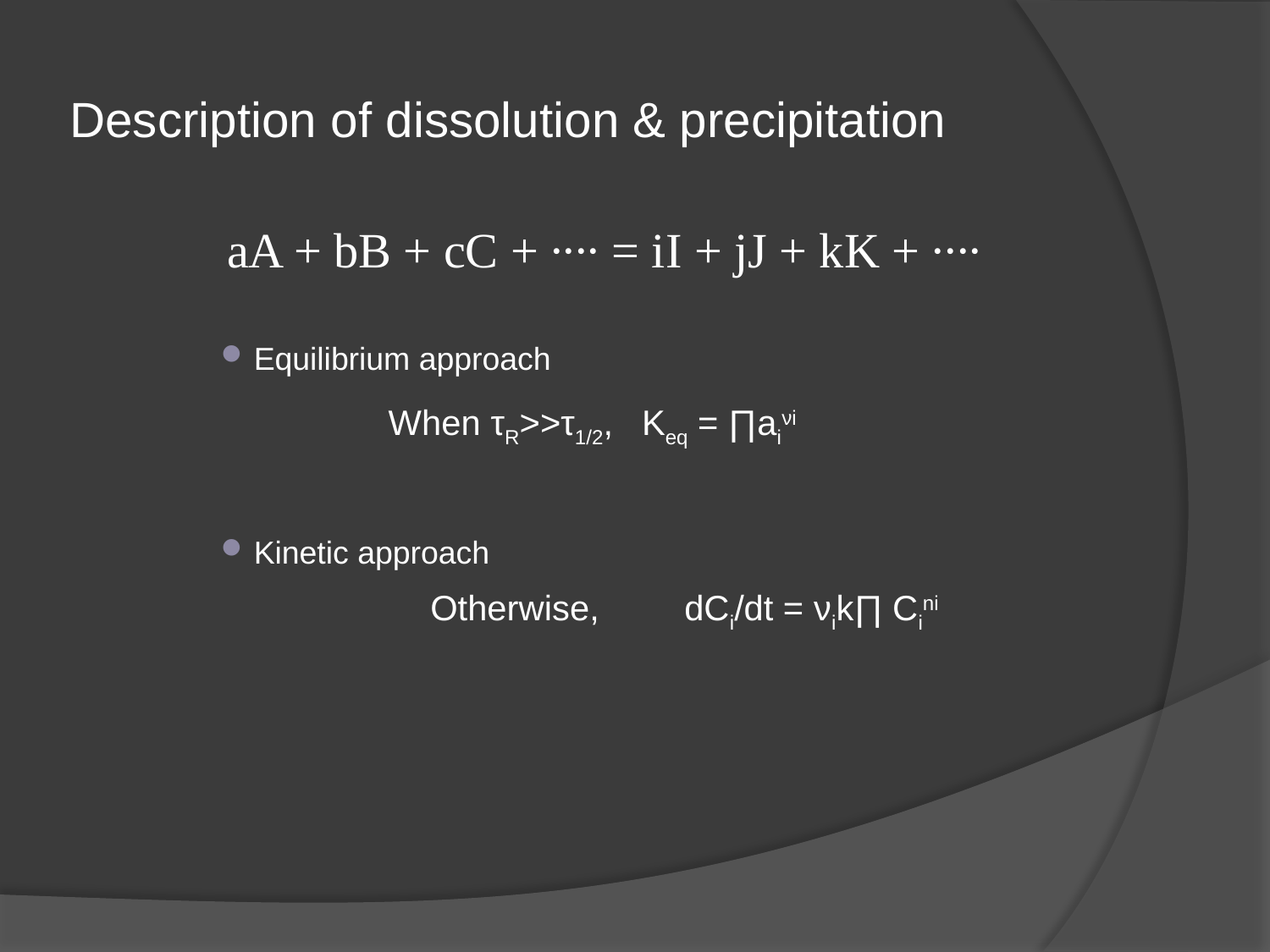

# Description of dissolution & precipitation
aA + bB + cC + ∙∙∙∙ = iI + jJ + kK + ∙∙∙∙
Equilibrium approach
			When τR>>τ1/2,     Keq = ∏aiνi

Kinetic approach
			Otherwise, 	dCi/dt = νik∏ Cini